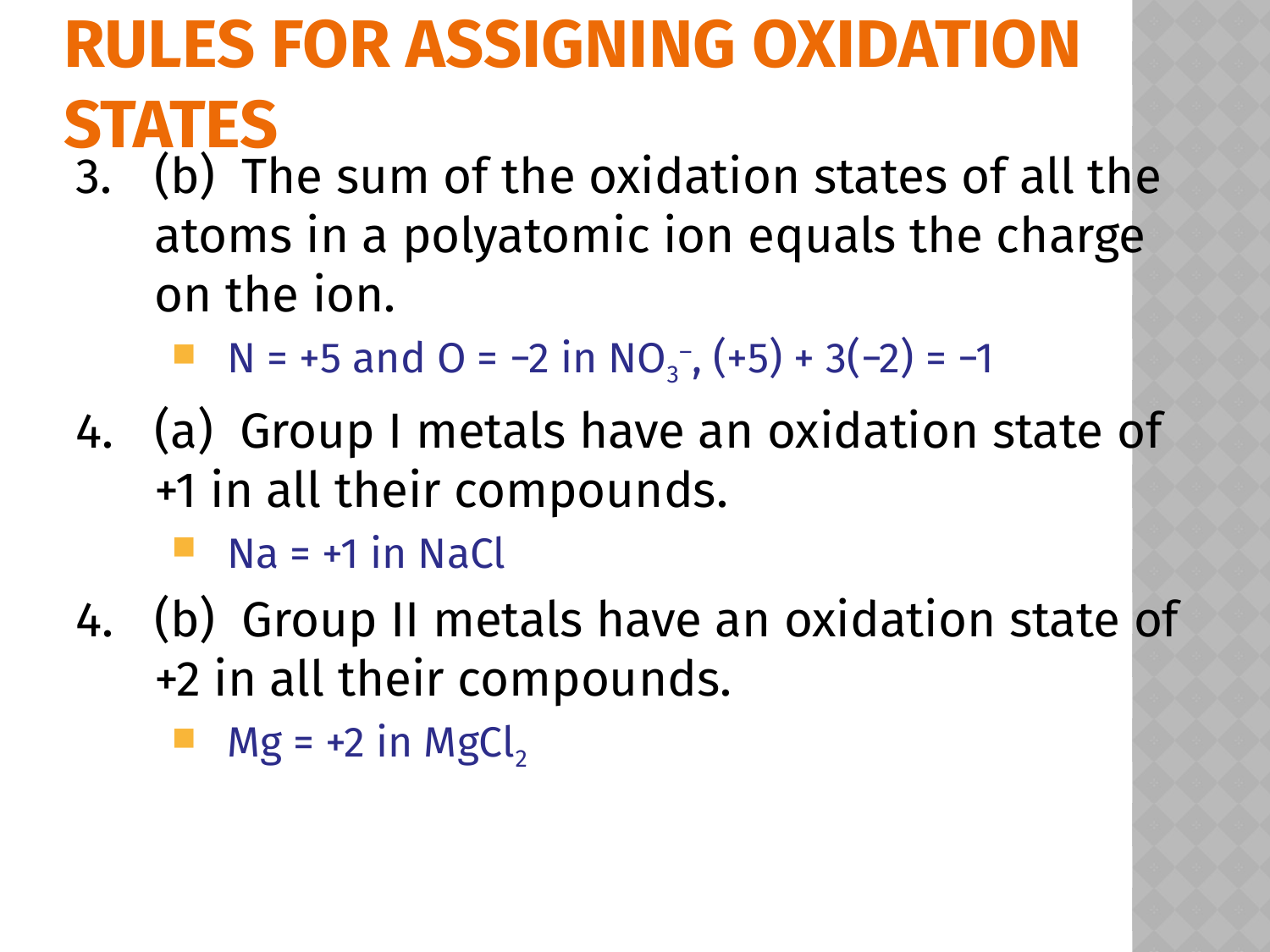

# Rules for Assigning Oxidation States
3.	(b)  The sum of the oxidation states of all the atoms in a polyatomic ion equals the charge on the ion.
N = +5 and O = −2 in NO3–, (+5) + 3(−2) = −1
4.	(a)  Group I metals have an oxidation state of +1 in all their compounds.
Na = +1 in NaCl
4.	(b)  Group II metals have an oxidation state of +2 in all their compounds.
Mg = +2 in MgCl2